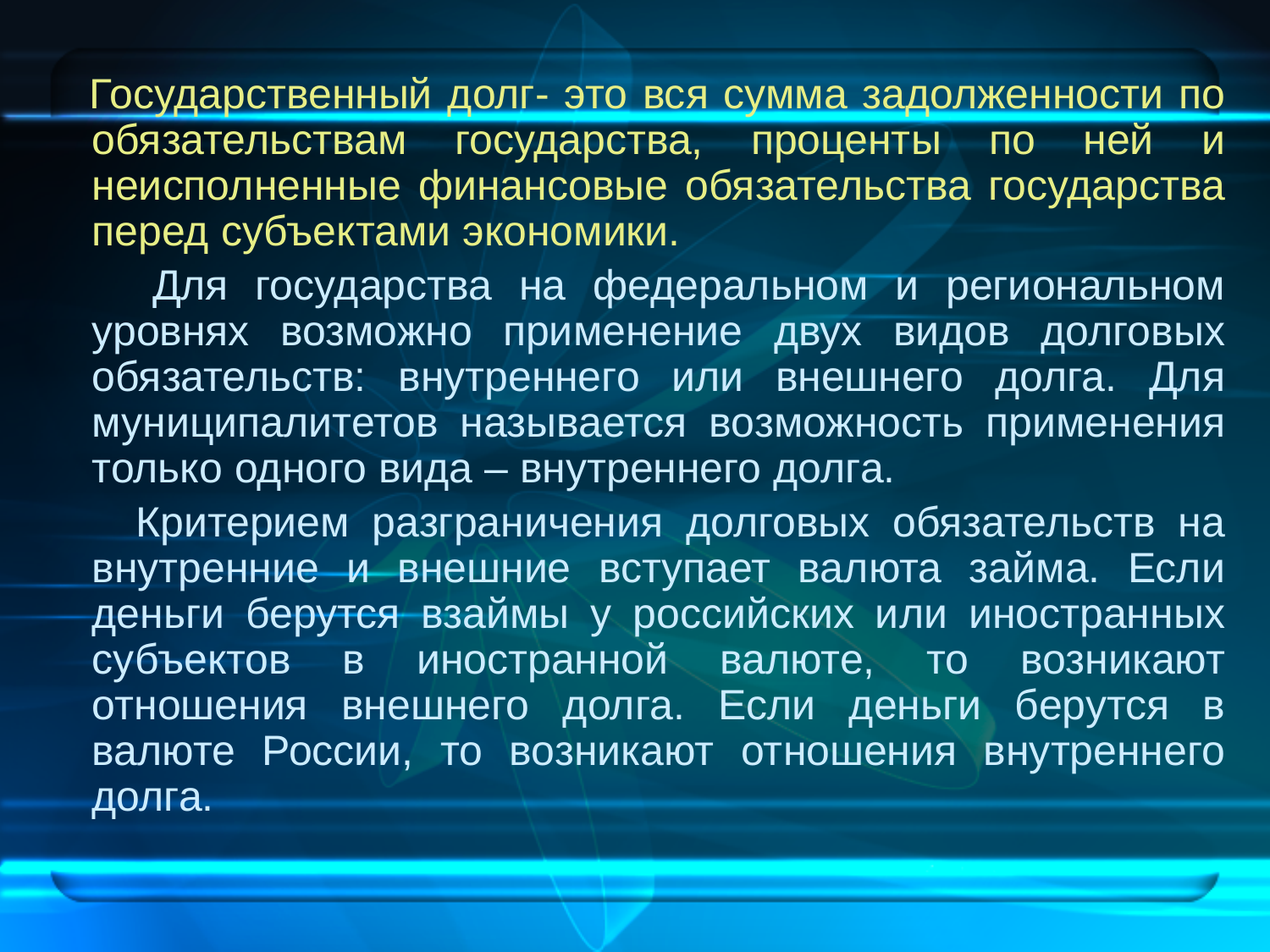

Государственный долг- это вся сумма задолженности по обязательствам государства, проценты по ней и неисполненные финансовые обязательства государства перед субъектами экономики.
    Для государства на федеральном и региональном уровнях возможно применение двух видов долговых обязательств: внутреннего или внешнего долга. Для муниципалитетов называется возможность применения только одного вида – внутреннего долга.
    Критерием разграничения долговых обязательств на внутренние и внешние вступает валюта займа. Если деньги берутся взаймы у российских или иностранных субъектов в иностранной валюте, то возникают отношения внешнего долга. Если деньги берутся в валюте России, то возникают отношения внутреннего долга.